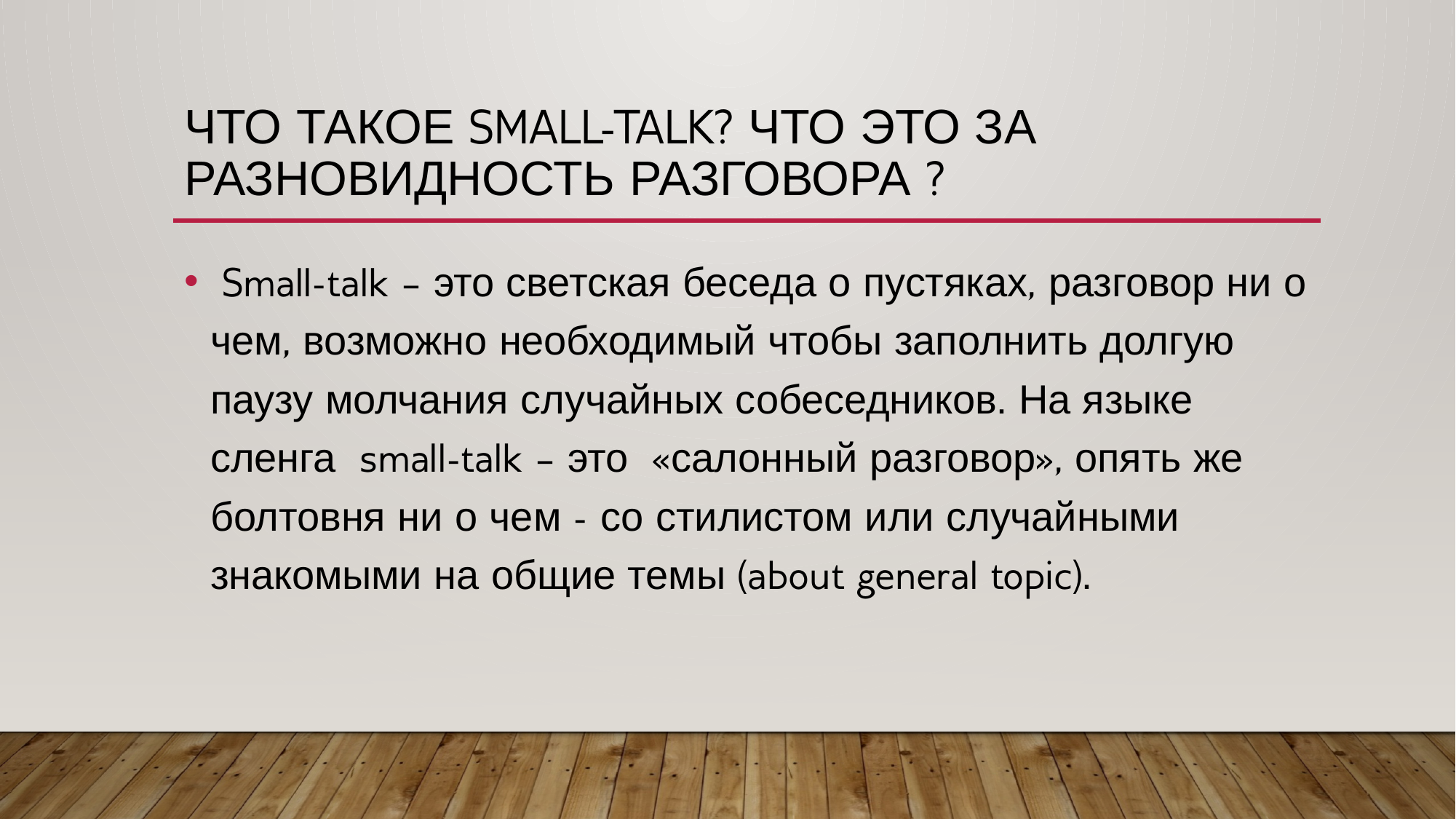

# Что такое small-talk? Что это за разновидность разговора ?
 Small-talk – это светская беседа о пустяках, разговор ни о чем, возможно необходимый чтобы заполнить долгую паузу молчания случайных собеседников. На языке сленга  small-talk – это  «салонный разговор», опять же болтовня ни о чем - со стилистом или случайными знакомыми на общие темы (about general topic).